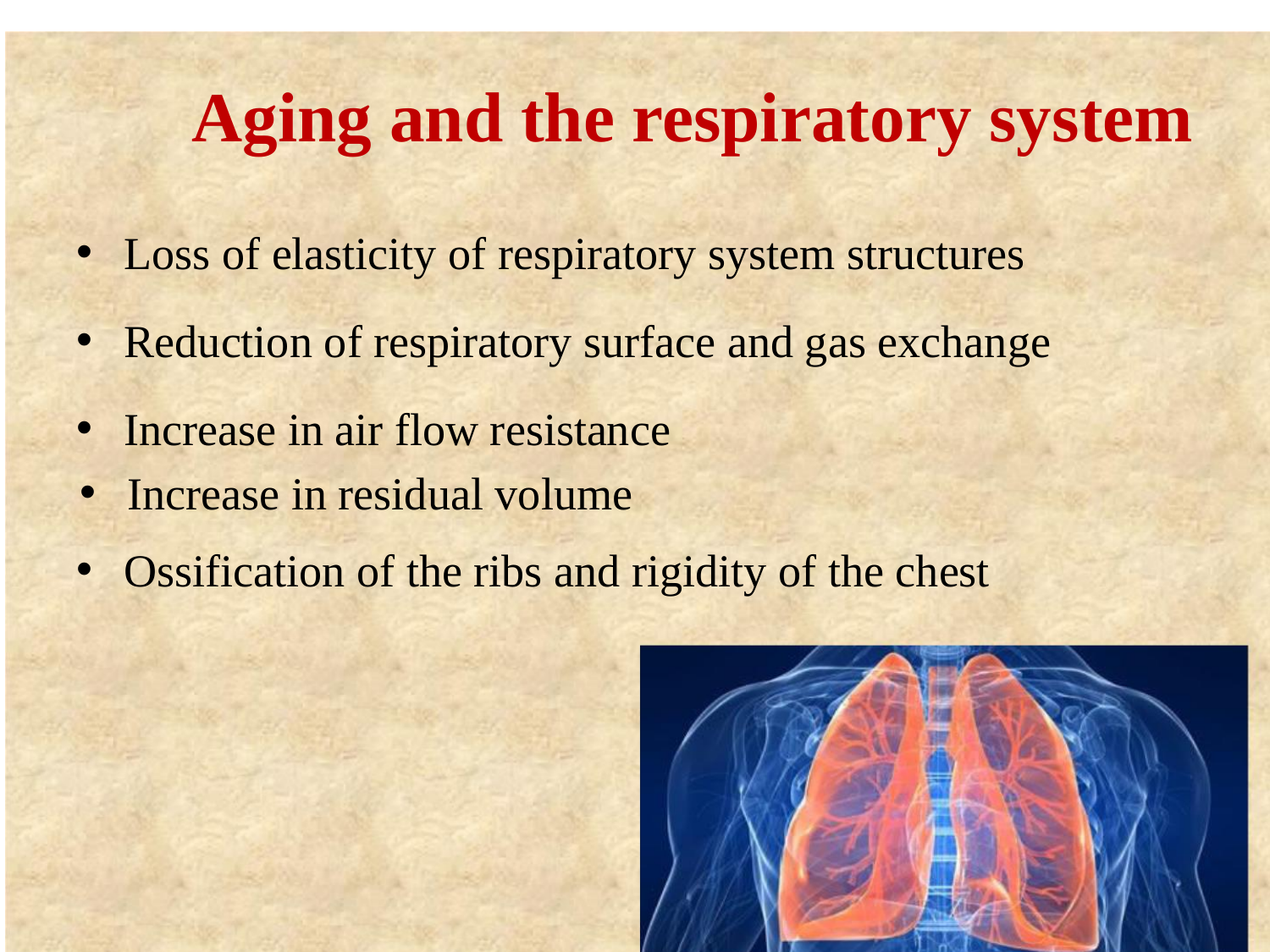

Aging and the respiratory system
Loss of elasticity of respiratory system structures

Reduction of respiratory surface and gas exchange

Increase in air flow resistance

Increase in residual volume
Ossification of the ribs and rigidity of the chest